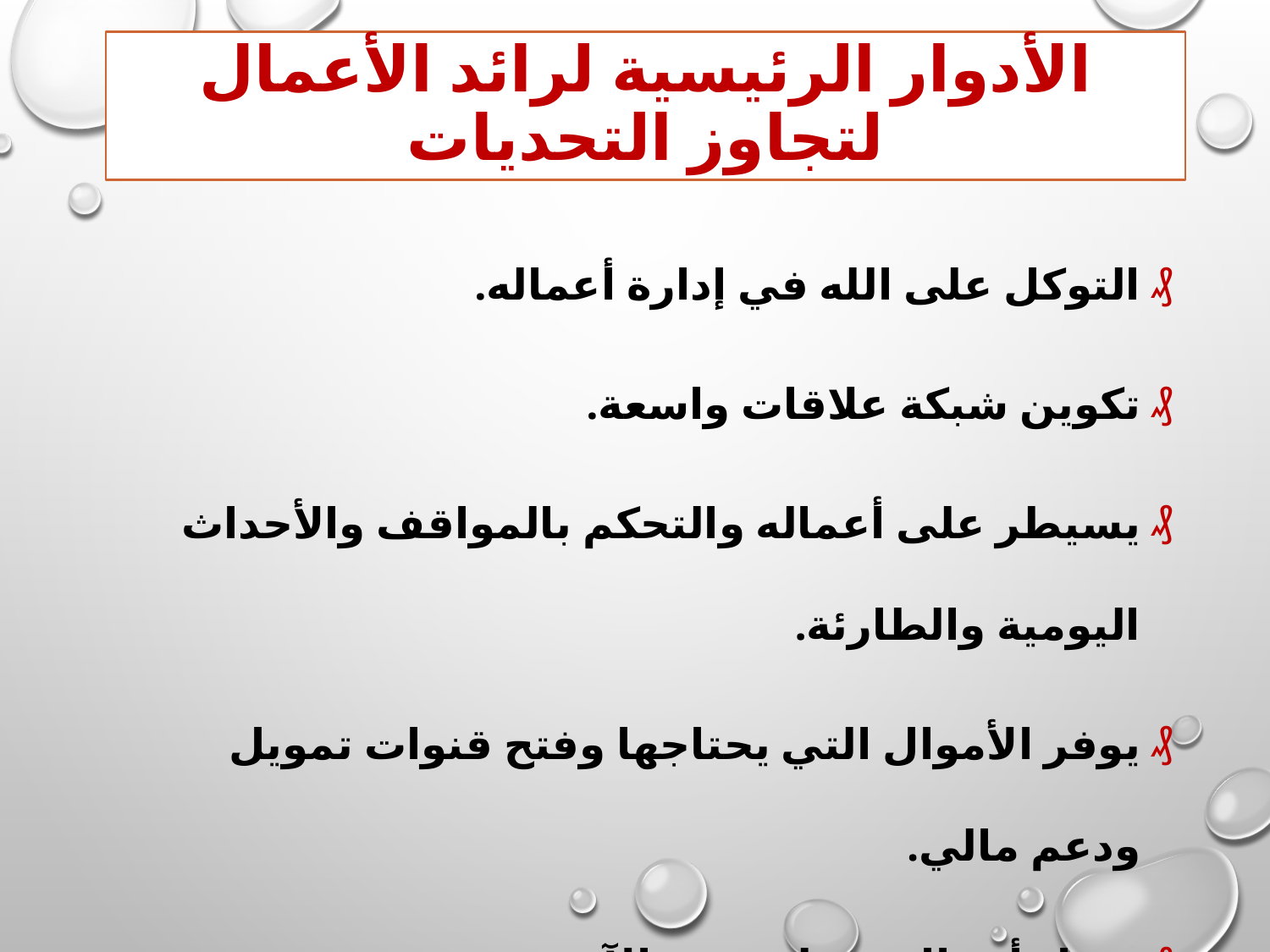

# الأدوار الرئيسية لرائد الأعمال لتجاوز التحديات
التوكل على الله في إدارة أعماله.
تكوين شبكة علاقات واسعة.
يسيطر على أعماله والتحكم بالمواقف والأحداث اليومية والطارئة.
يوفر الأموال التي يحتاجها وفتح قنوات تمويل ودعم مالي.
يعمل أعمال مختلفة عن الآخرين.